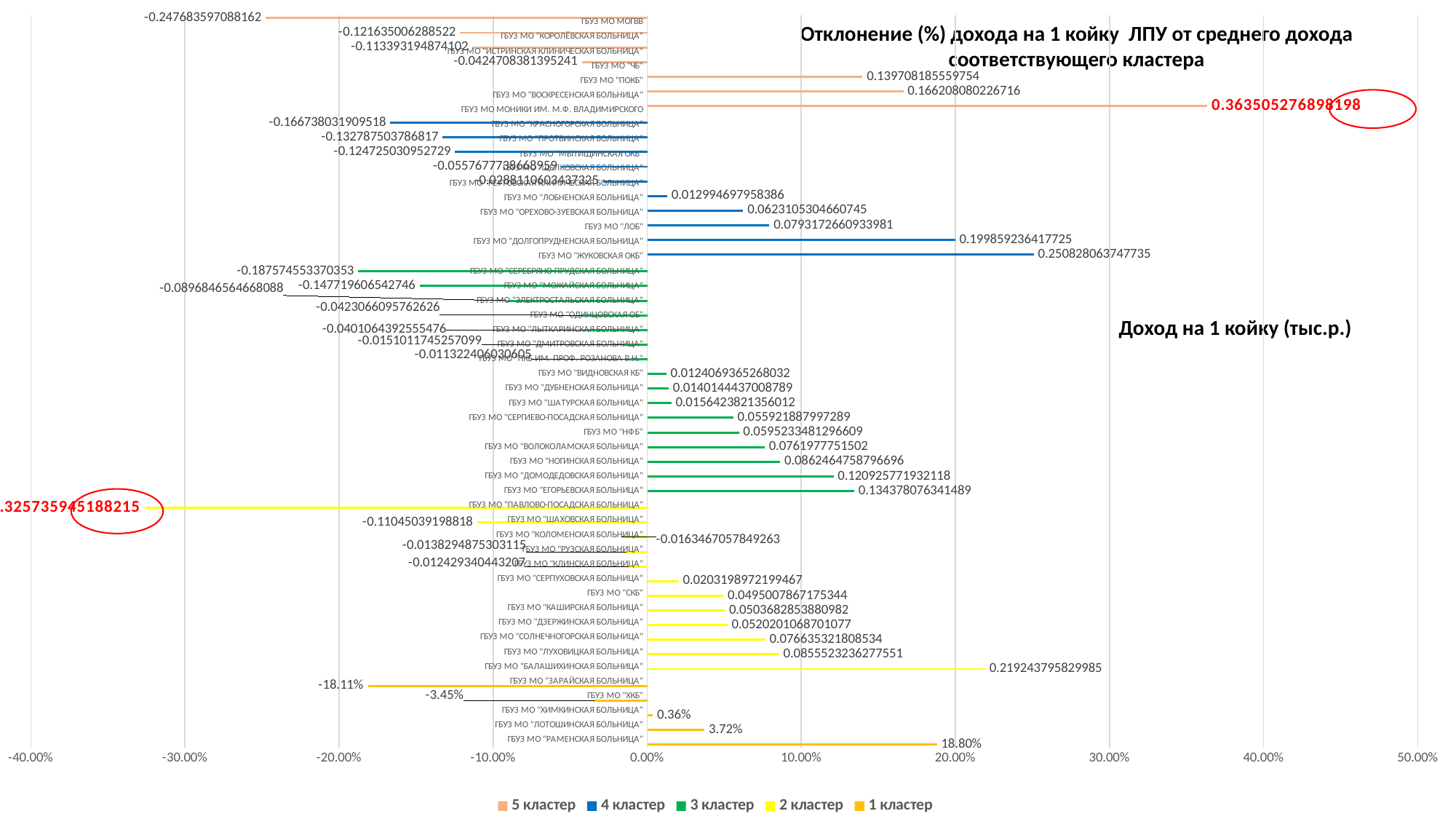

### Chart

| Category | 1 кластер | 2 кластер | 3 кластер | 4 кластер | 5 кластер |
|---|---|---|---|---|---|
| ГБУЗ МО "РАМЕНСКАЯ БОЛЬНИЦА" | 0.18796341558262042 | None | None | None | None |
| ГБУЗ МО "ЛОТОШИНСКАЯ БОЛЬНИЦА" | 0.03715925206085257 | None | None | None | None |
| ГБУЗ МО "ХИМКИНСКАЯ БОЛЬНИЦА" | 0.00359224143097784 | None | None | None | None |
| ГБУЗ МО "ХКБ" | -0.03448445277981181 | None | None | None | None |
| ГБУЗ МО "ЗАРАЙСКАЯ БОЛЬНИЦА" | -0.18111587113799546 | None | None | None | None |
| ГБУЗ МО "БАЛАШИХИНСКАЯ БОЛЬНИЦА" | None | 0.21924379582998466 | None | None | None |
| ГБУЗ МО "ЛУХОВИЦКАЯ БОЛЬНИЦА" | None | 0.08555232362775511 | None | None | None |
| ГБУЗ МО "СОЛНЕЧНОГОРСКАЯ БОЛЬНИЦА" | None | 0.07663532180853397 | None | None | None |
| ГБУЗ МО "ДЗЕРЖИНСКАЯ БОЛЬНИЦА" | None | 0.05202010687010771 | None | None | None |
| ГБУЗ МО "КАШИРСКАЯ БОЛЬНИЦА" | None | 0.05036828538809818 | None | None | None |
| ГБУЗ МО "СКБ" | None | 0.04950078671753437 | None | None | None |
| ГБУЗ МО "СЕРПУХОВСКАЯ БОЛЬНИЦА" | None | 0.020319897219946738 | None | None | None |
| ГБУЗ МО "КЛИНСКАЯ БОЛЬНИЦА" | None | -0.012429340443207013 | None | None | None |
| ГБУЗ МО "РУЗСКАЯ БОЛЬНИЦА" | None | -0.013829487530311473 | None | None | None |
| ГБУЗ МО "КОЛОМЕНСКАЯ БОЛЬНИЦА" | None | -0.016346705784926335 | None | None | None |
| ГБУЗ МО "ШАХОВСКАЯ БОЛЬНИЦА" | None | -0.11045039198817955 | None | None | None |
| ГБУЗ МО "ПАВЛОВО-ПОСАДСКАЯ БОЛЬНИЦА" | None | -0.32573594518821514 | None | None | None |
| ГБУЗ МО "ЕГОРЬЕВСКАЯ БОЛЬНИЦА" | None | None | 0.1343780763414893 | None | None |
| ГБУЗ МО "ДОМОДЕДОВСКАЯ БОЛЬНИЦА" | None | None | 0.12092577193211776 | None | None |
| ГБУЗ МО "НОГИНСКАЯ БОЛЬНИЦА" | None | None | 0.0862464758796696 | None | None |
| ГБУЗ МО "ВОЛОКОЛАМСКАЯ БОЛЬНИЦА" | None | None | 0.0761977751502 | None | None |
| ГБУЗ МО "НФБ" | None | None | 0.05952334812966085 | None | None |
| ГБУЗ МО "СЕРГИЕВО-ПОСАДСКАЯ БОЛЬНИЦА" | None | None | 0.05592188799728899 | None | None |
| ГБУЗ МО "ШАТУРСКАЯ БОЛЬНИЦА" | None | None | 0.015642382135601242 | None | None |
| ГБУЗ МО "ДУБНЕНСКАЯ БОЛЬНИЦА" | None | None | 0.014014443700878851 | None | None |
| ГБУЗ МО "ВИДНОВСКАЯ КБ" | None | None | 0.012406936526803155 | None | None |
| ГБУЗ МО "ПКБ ИМ. ПРОФ. РОЗАНОВА В.Н." | None | None | -0.011322406030604984 | None | None |
| ГБУЗ МО "ДМИТРОВСКАЯ БОЛЬНИЦА" | None | None | -0.015101174525709875 | None | None |
| ГБУЗ МО "ЛЫТКАРИНСКАЯ БОЛЬНИЦА" | None | None | -0.040106439255547625 | None | None |
| ГБУЗ МО "ОДИНЦОВСКАЯ ОБ" | None | None | -0.042306609576262616 | None | None |
| ГБУЗ МО "ЭЛЕКТРОСТАЛЬСКАЯ БОЛЬНИЦА" | None | None | -0.08968465646680883 | None | None |
| ГБУЗ МО "МОЖАЙСКАЯ БОЛЬНИЦА" | None | None | -0.1477196065427462 | None | None |
| ГБУЗ МО "СЕРЕБРЯНО-ПРУДСКАЯ БОЛЬНИЦА" | None | None | -0.18757455337035273 | None | None |
| ГБУЗ МО "ЖУКОВСКАЯ ОКБ" | None | None | None | 0.2508280637477352 | None |
| ГБУЗ МО "ДОЛГОПРУДНЕНСКАЯ БОЛЬНИЦА" | None | None | None | 0.1998592364177252 | None |
| ГБУЗ МО "ЛОБ" | None | None | None | 0.07931726609339806 | None |
| ГБУЗ МО "ОРЕХОВО-ЗУЕВСКАЯ БОЛЬНИЦА" | None | None | None | 0.062310530466074536 | None |
| ГБУЗ МО "ЛОБНЕНСКАЯ БОЛЬНИЦА" | None | None | None | 0.01299469795838598 | None |
| ГБУЗ МО "РЕУТОВСКАЯ КЛИНИЧЕСКАЯ БОЛЬНИЦА" | None | None | None | -0.02881106034373252 | None |
| ГБУЗ МО "ЩЕЛКОВСКАЯ БОЛЬНИЦА" | None | None | None | -0.05576777386689588 | None |
| ГБУЗ МО "МЫТИЩИНСКАЯ ОКБ" | None | None | None | -0.12472503095272852 | None |
| ГБУЗ МО "ПРОТВИНСКАЯ БОЛЬНИЦА" | None | None | None | -0.13278750378681745 | None |
| ГБУЗ МО "КРАСНОГОРСКАЯ БОЛЬНИЦА" | None | None | None | -0.16673803190951822 | None |
| ГБУЗ МО МОНИКИ ИМ. М.Ф. ВЛАДИМИРСКОГО | None | None | None | None | 0.3635052768981983 |
| ГБУЗ МО "ВОСКРЕСЕНСКАЯ БОЛЬНИЦА" | None | None | None | None | 0.166208080226716 |
| ГБУЗ МО "ПОКБ" | None | None | None | None | 0.13970818555975364 |
| ГБУЗ МО "ЧБ" | None | None | None | None | -0.04247083813952413 |
| ГБУЗ МО "ИСТРИНСКАЯ КЛИНИЧЕСКАЯ БОЛЬНИЦА" | None | None | None | None | -0.1133931948741023 |
| ГБУЗ МО "КОРОЛЁВСКАЯ БОЛЬНИЦА" | None | None | None | None | -0.12163500628852175 |
| ГБУЗ МО МОГВВ | None | None | None | None | -0.24768359708816154 |
Отклонение (%) дохода на 1 койку  ЛПУ от среднего дохода соответствующего кластера
Доход на 1 койку (тыс.р.)